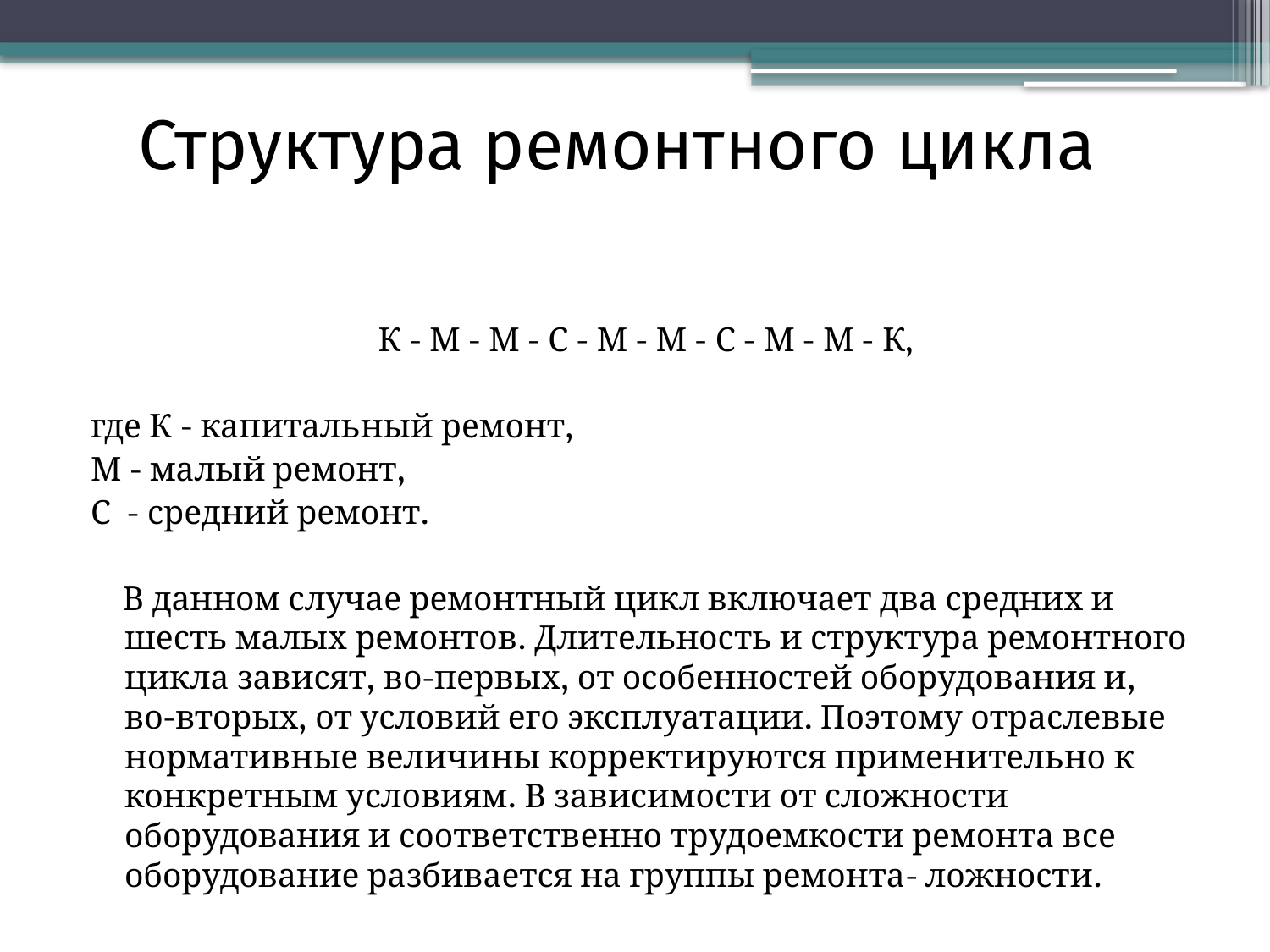

# Структура ремонтного цикла
 К - М - М - С - М - М - С - М - М - К,

где К - капитальный ремонт,
М - малый ремонт,
С  - средний ремонт.

    В данном случае ремонтный цикл включает два средних и шесть малых ремонтов. Длительность и структура ремонтного цикла зависят, во-первых, от особенностей оборудования и, во-вторых, от условий его эксплуатации. Поэтому отраслевые нормативные величины корректируются применительно к конкретным условиям. В зависимости от сложности оборудования и соответственно трудоемкости ремонта все оборудование разбивается на группы ремонта- ложности.